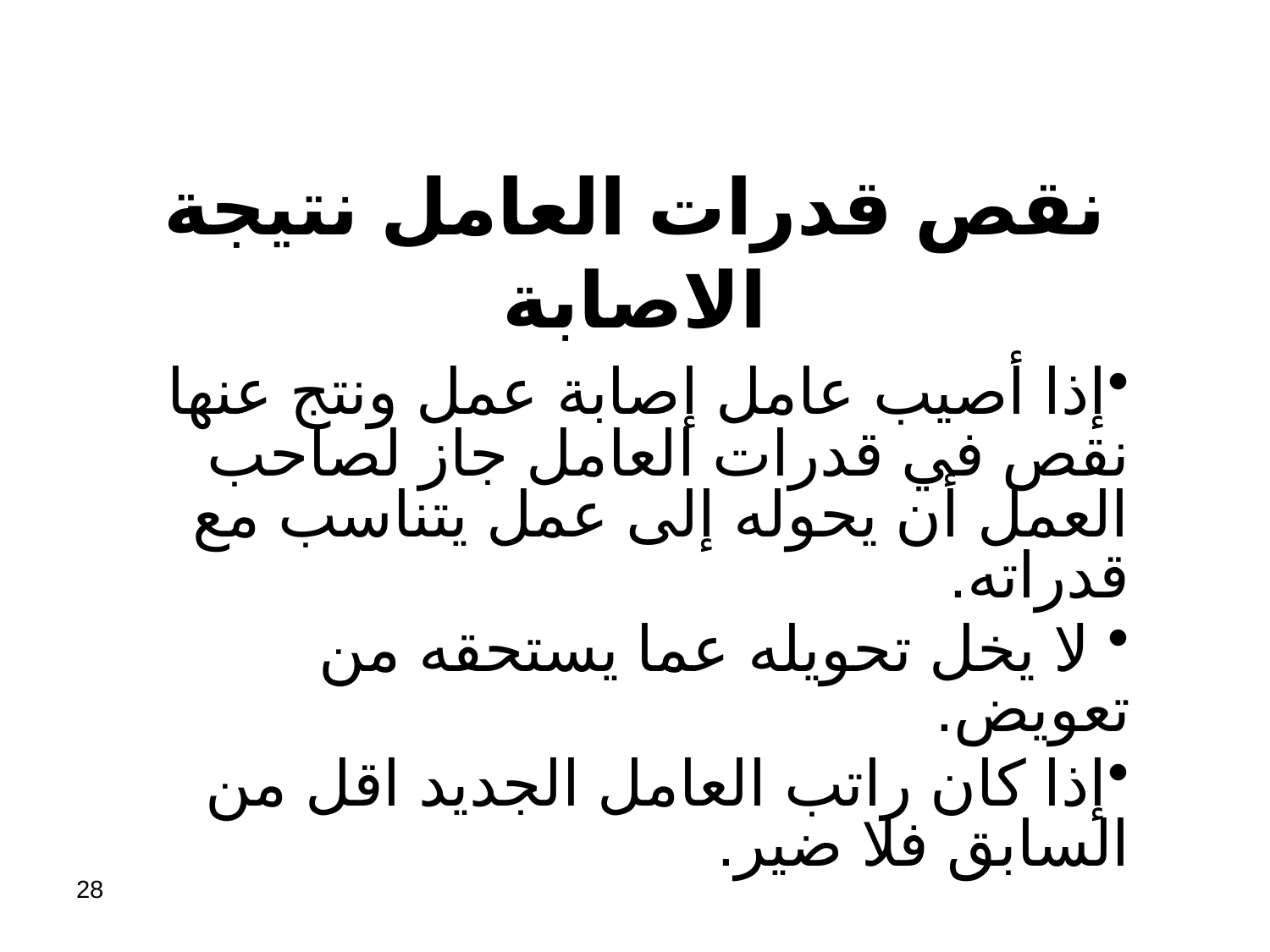

# نقص قدرات العامل نتيجة الاصابة
إذا أصيب عامل إصابة عمل ونتج عنها نقص في قدرات العامل جاز لصاحب العمل أن يحوله إلى عمل يتناسب مع قدراته.
 لا يخل تحويله عما يستحقه من تعويض.
إذا كان راتب العامل الجديد اقل من السابق فلا ضير.

28